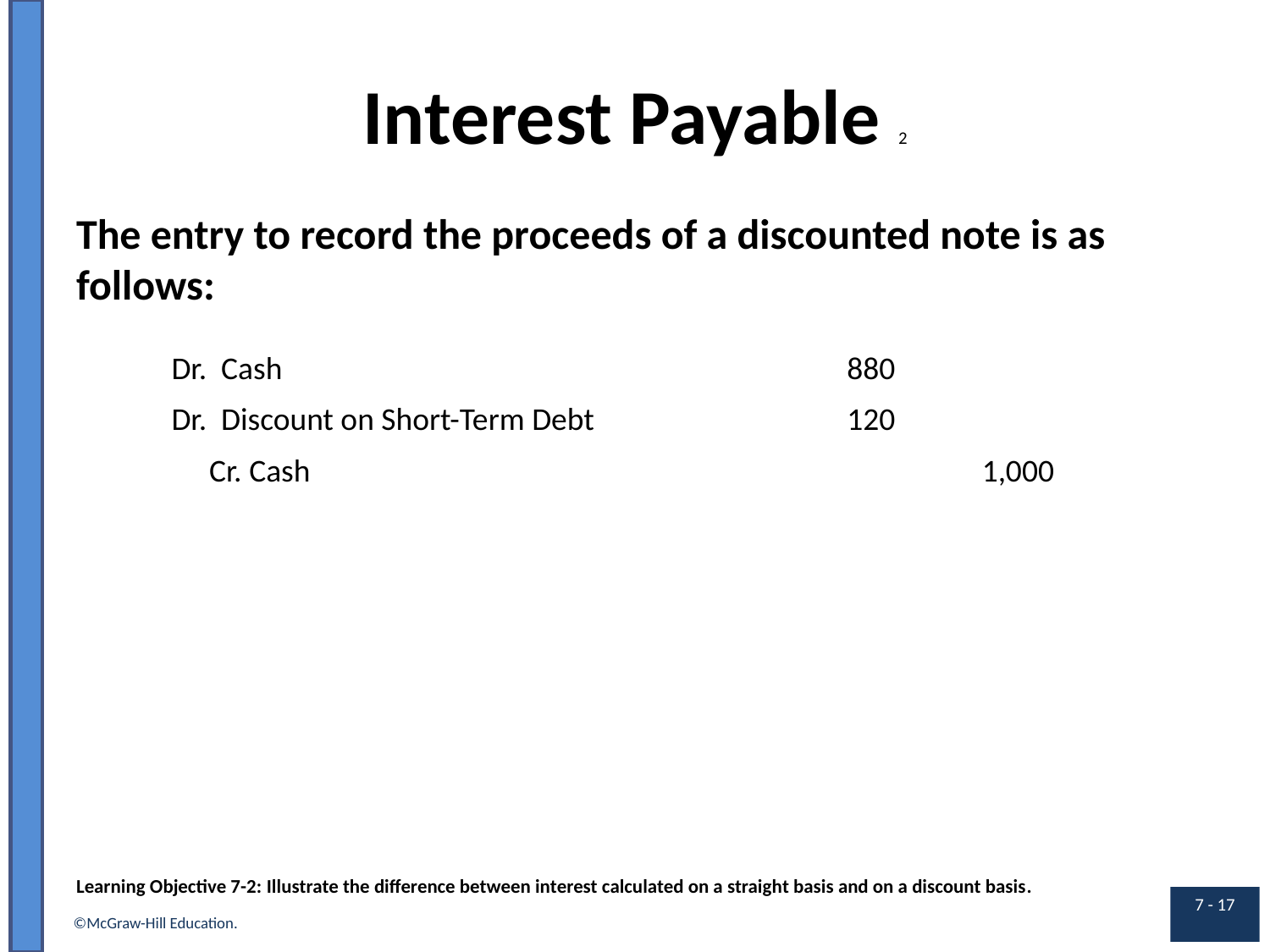

# Interest Payable 2
The entry to record the proceeds of a discounted note is as follows:
| Dr. Cash | 880 | Blank |
| --- | --- | --- |
| Dr. Discount on Short-Term Debt | 120 | Blank |
| Cr. Cash | Blank | 1,000 |
Learning Objective 7-2: Illustrate the difference between interest calculated on a straight basis and on a discount basis.